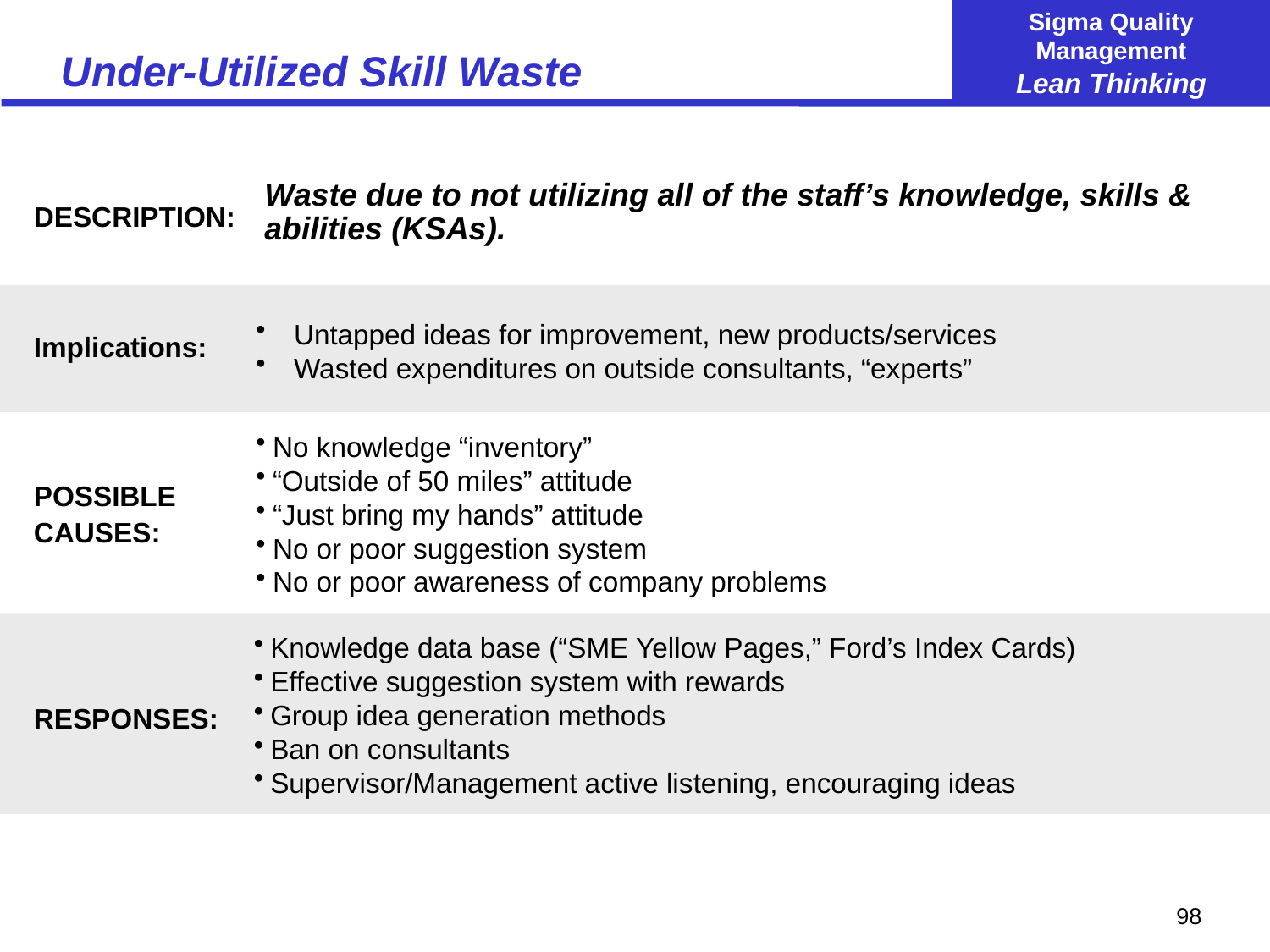

# Under-Utilized Skill Waste
Waste due to not utilizing all of the staff’s knowledge, skills & abilities (KSAs).
DESCRIPTION:

Implications:

POSSIBLE CAUSES:

RESPONSES:

 Untapped ideas for improvement, new products/services
 Wasted expenditures on outside consultants, “experts”
No knowledge “inventory”
“Outside of 50 miles” attitude
“Just bring my hands” attitude
No or poor suggestion system
No or poor awareness of company problems

Knowledge data base (“SME Yellow Pages,” Ford’s Index Cards)
Effective suggestion system with rewards
Group idea generation methods
Ban on consultants
Supervisor/Management active listening, encouraging ideas